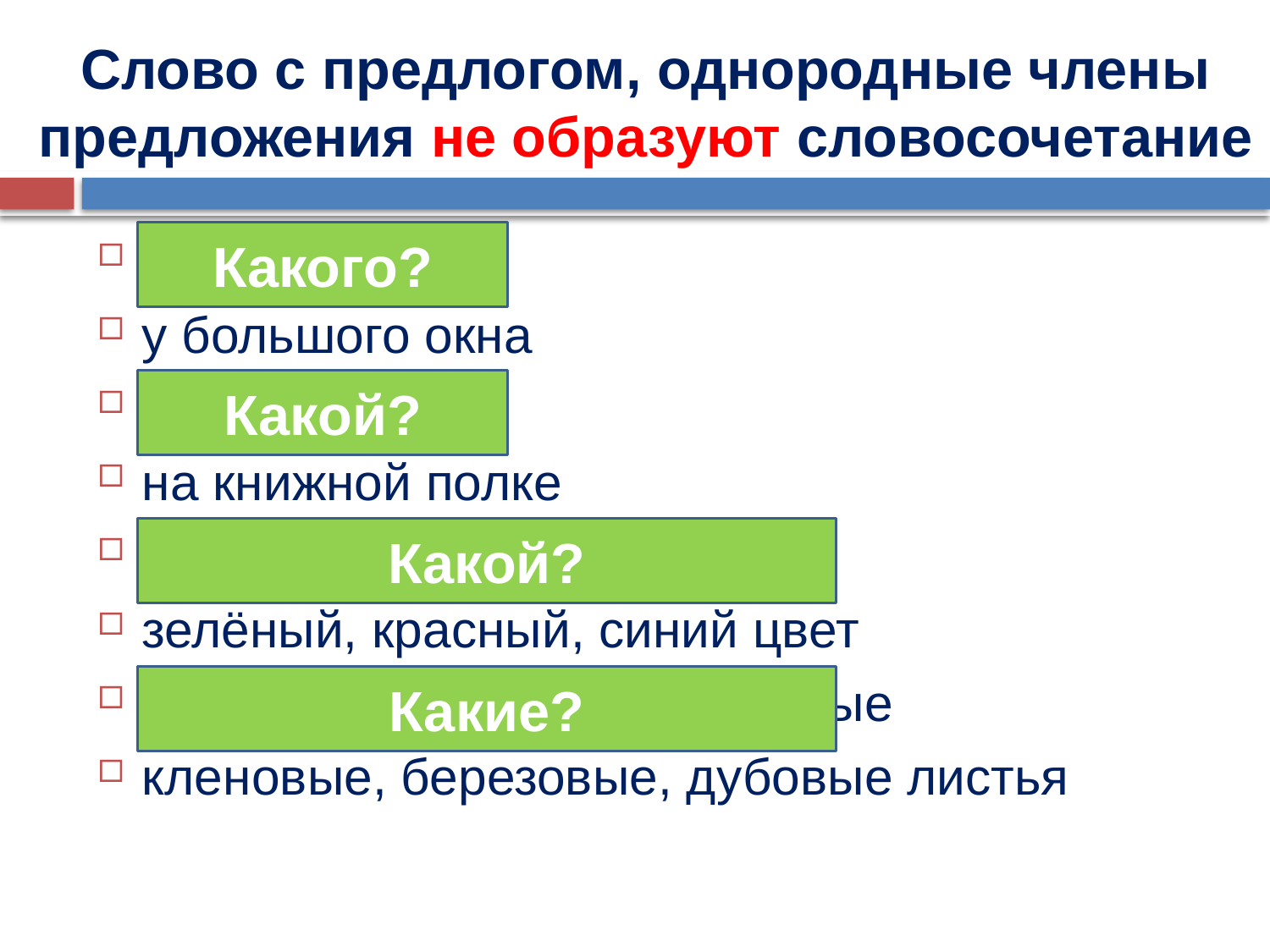

# Слово с предлогом, однородные члены предложения не образуют словосочетание
у окна
у большого окна
на полке
на книжной полке
зелёный, красный, синий
зелёный, красный, синий цвет
кленовые, березовые, дубовые
кленовые, березовые, дубовые листья

Какого?
Какой?
Какой?
Какие?